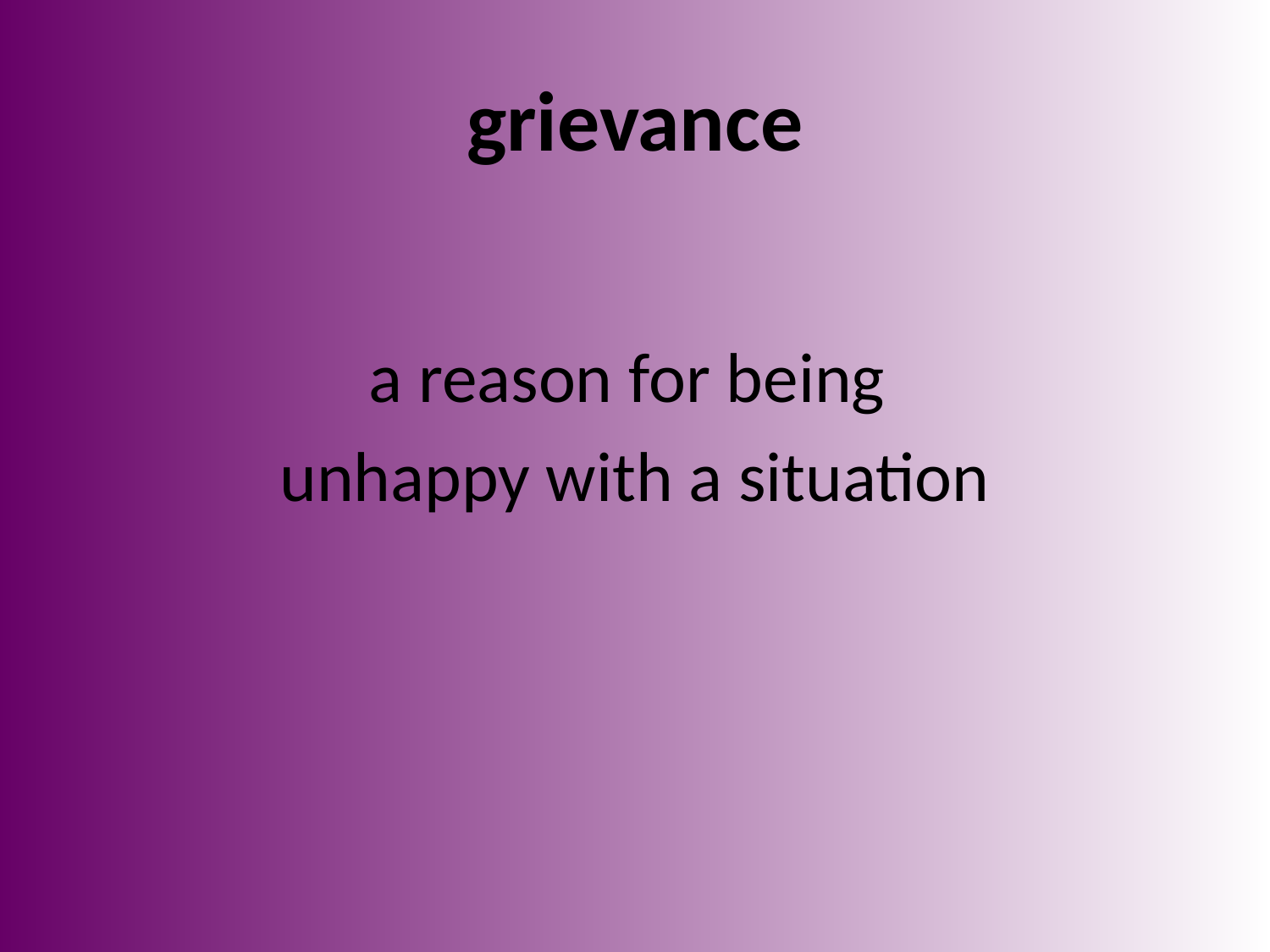

# grievance

a reason for being
unhappy with a situation